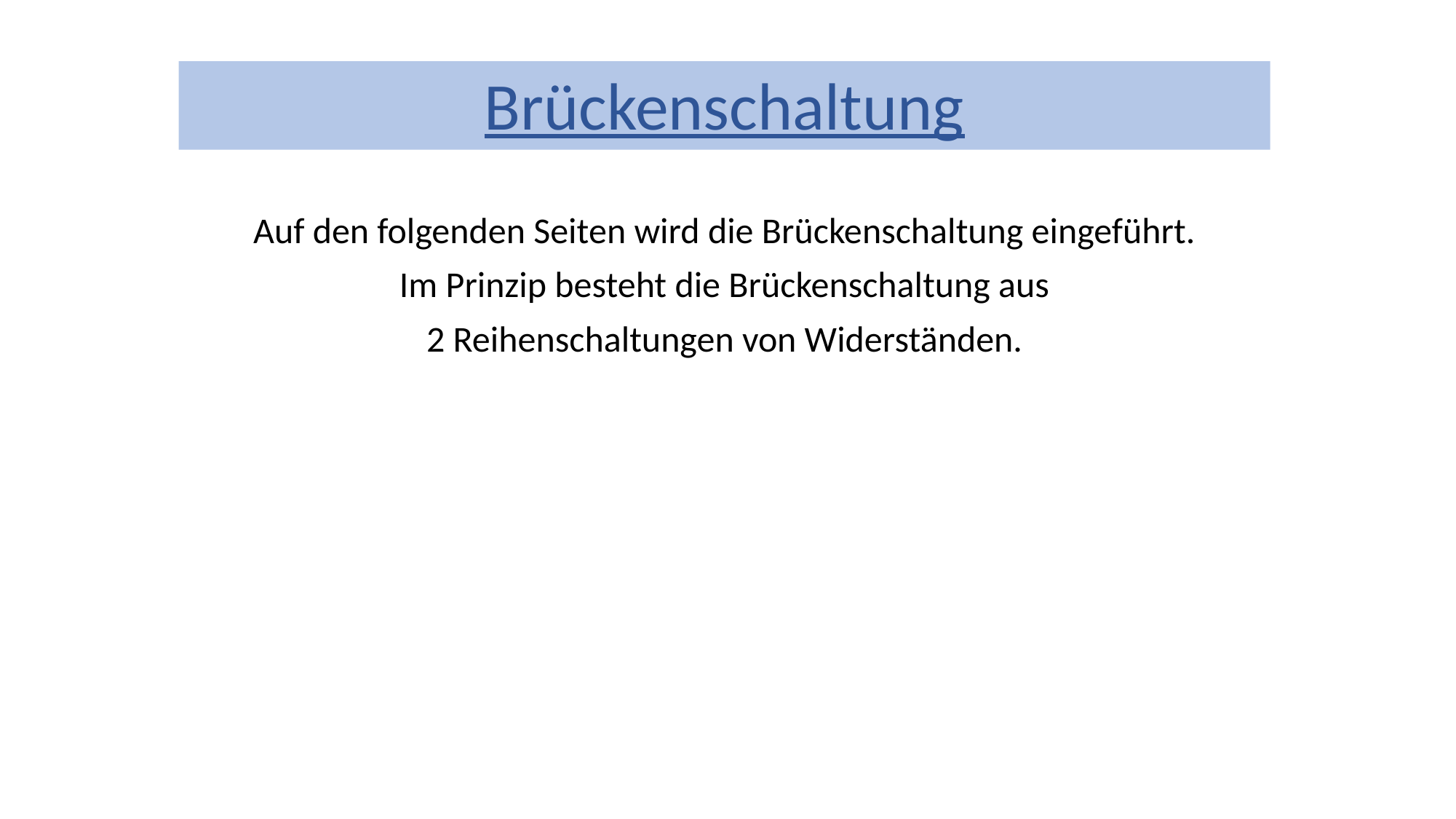

# Brückenschaltung

Auf den folgenden Seiten wird die Brückenschaltung eingeführt.
Im Prinzip besteht die Brückenschaltung aus
2 Reihenschaltungen von Widerständen.